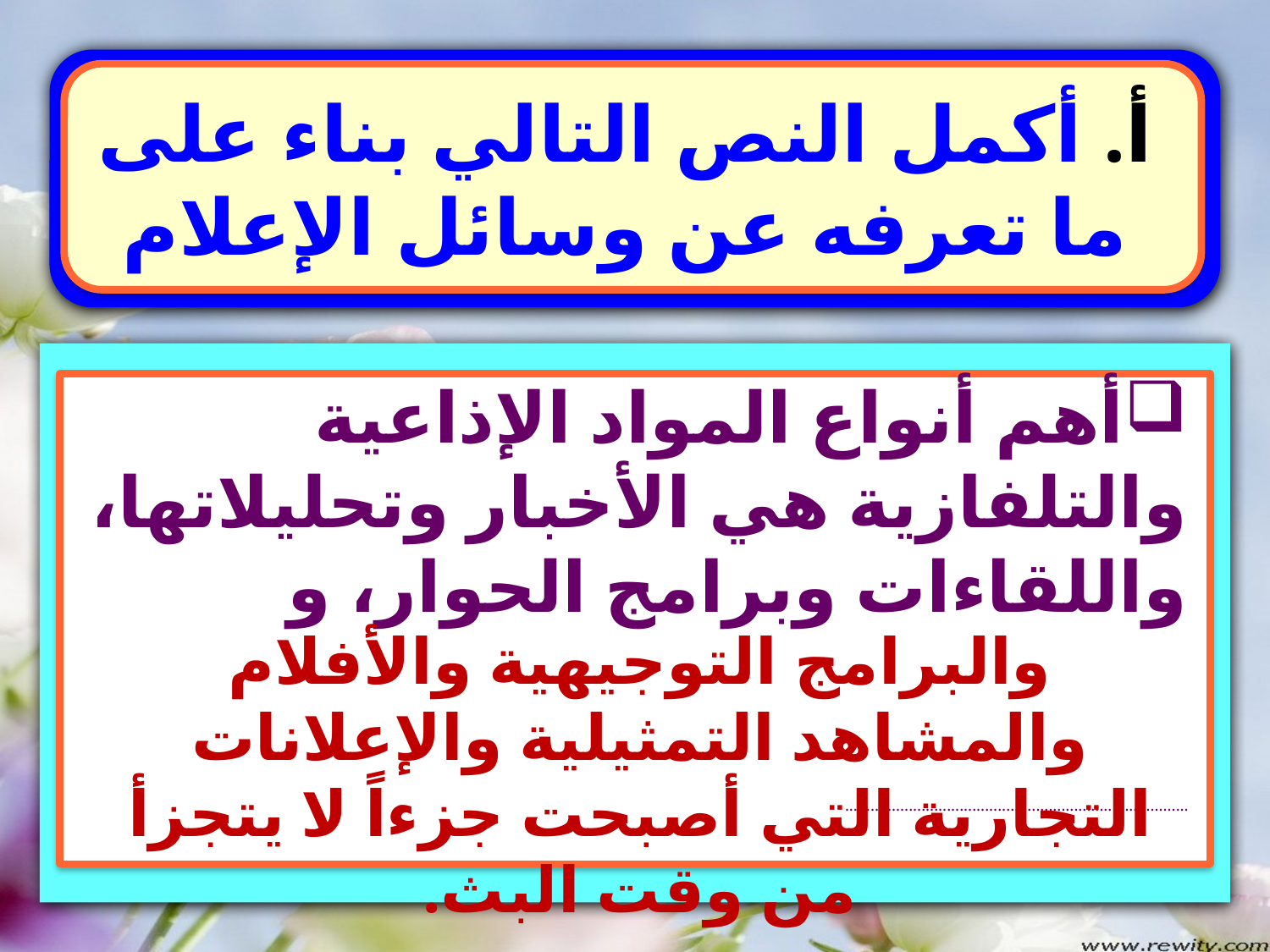

أ. أكمل النص التالي بناء على ما تعرفه عن وسائل الإعلام

أهم أنواع المواد الإذاعية والتلفازية هي الأخبار وتحليلاتها، واللقاءات وبرامج الحوار، و

.................................................................................
والبرامج التوجيهية والأفلام والمشاهد التمثيلية والإعلانات التجارية التي أصبحت جزءاً لا يتجزأ من وقت البث.